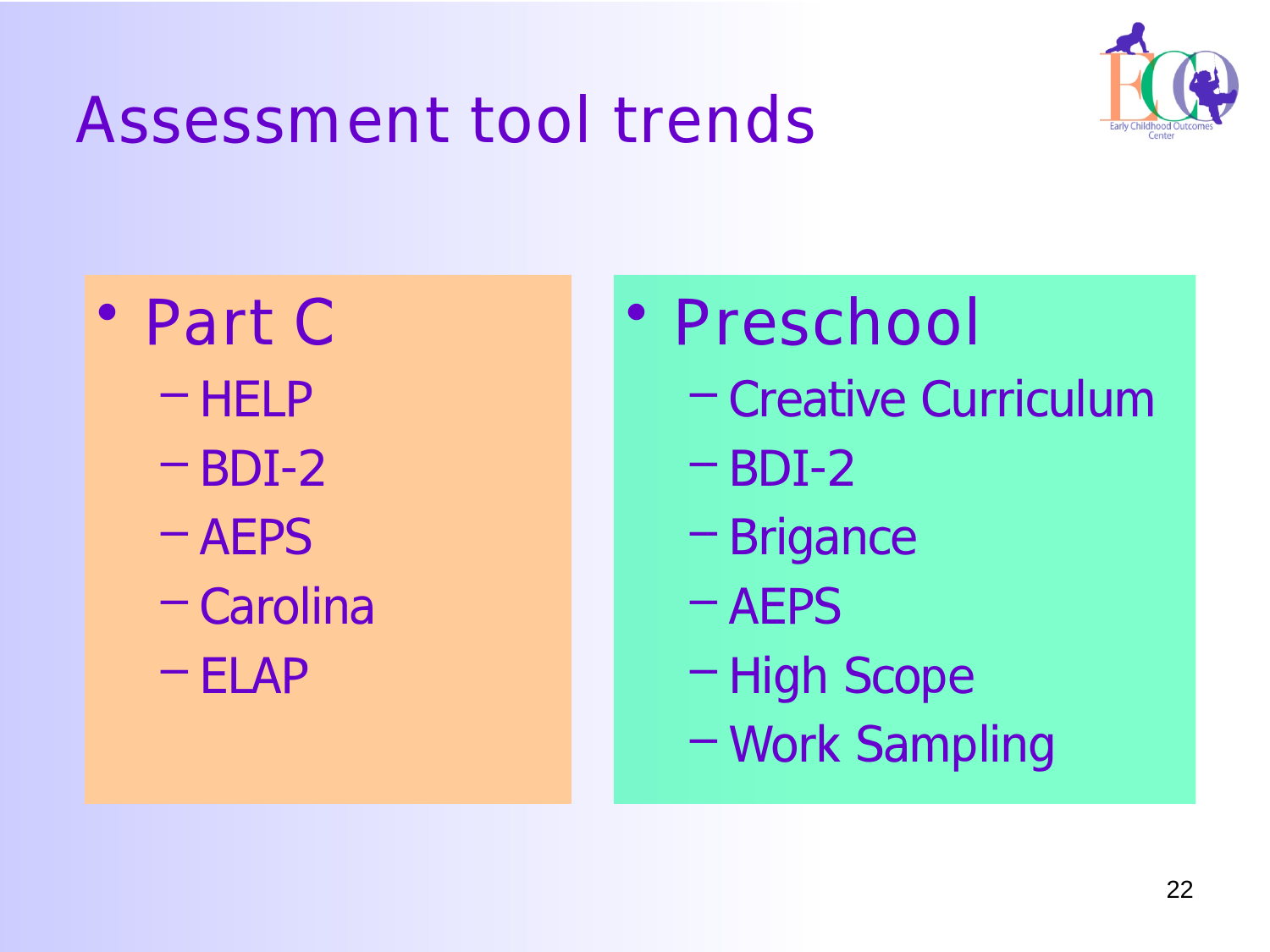

# Assessment tool trends
Part C
HELP
BDI-2
AEPS
Carolina
ELAP

Preschool
Creative Curriculum
BDI-2
Brigance
AEPS
High Scope
Work Sampling
22